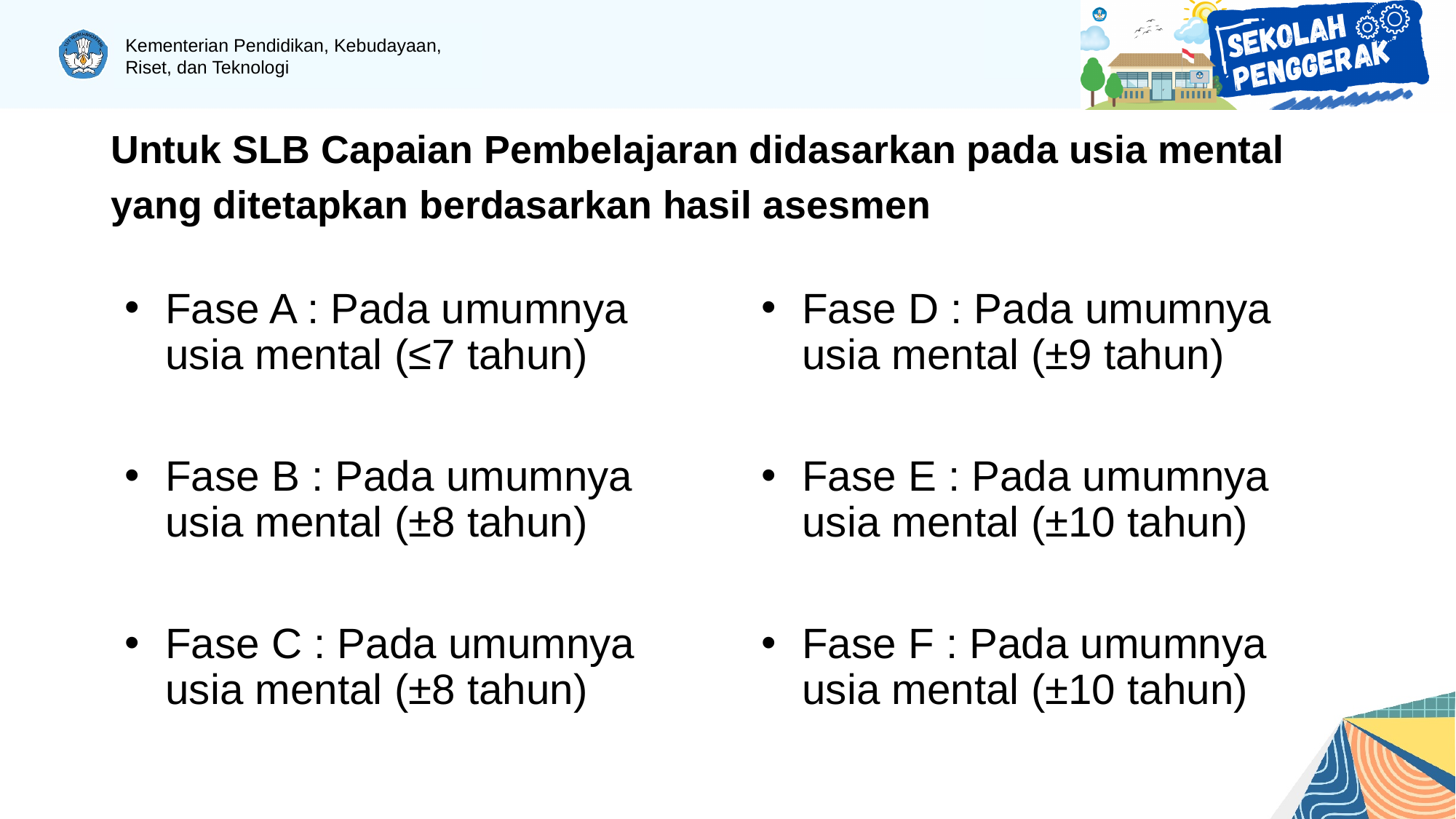

# Untuk SLB Capaian Pembelajaran didasarkan pada usia mental
yang ditetapkan berdasarkan hasil asesmen
Fase A : Pada umumnya usia mental (≤7 tahun)

Fase B : Pada umumnya usia mental (±8 tahun)

Fase C : Pada umumnya usia mental (±8 tahun)
Fase D : Pada umumnya usia mental (±9 tahun)

Fase E : Pada umumnya usia mental (±10 tahun)

Fase F : Pada umumnya usia mental (±10 tahun)